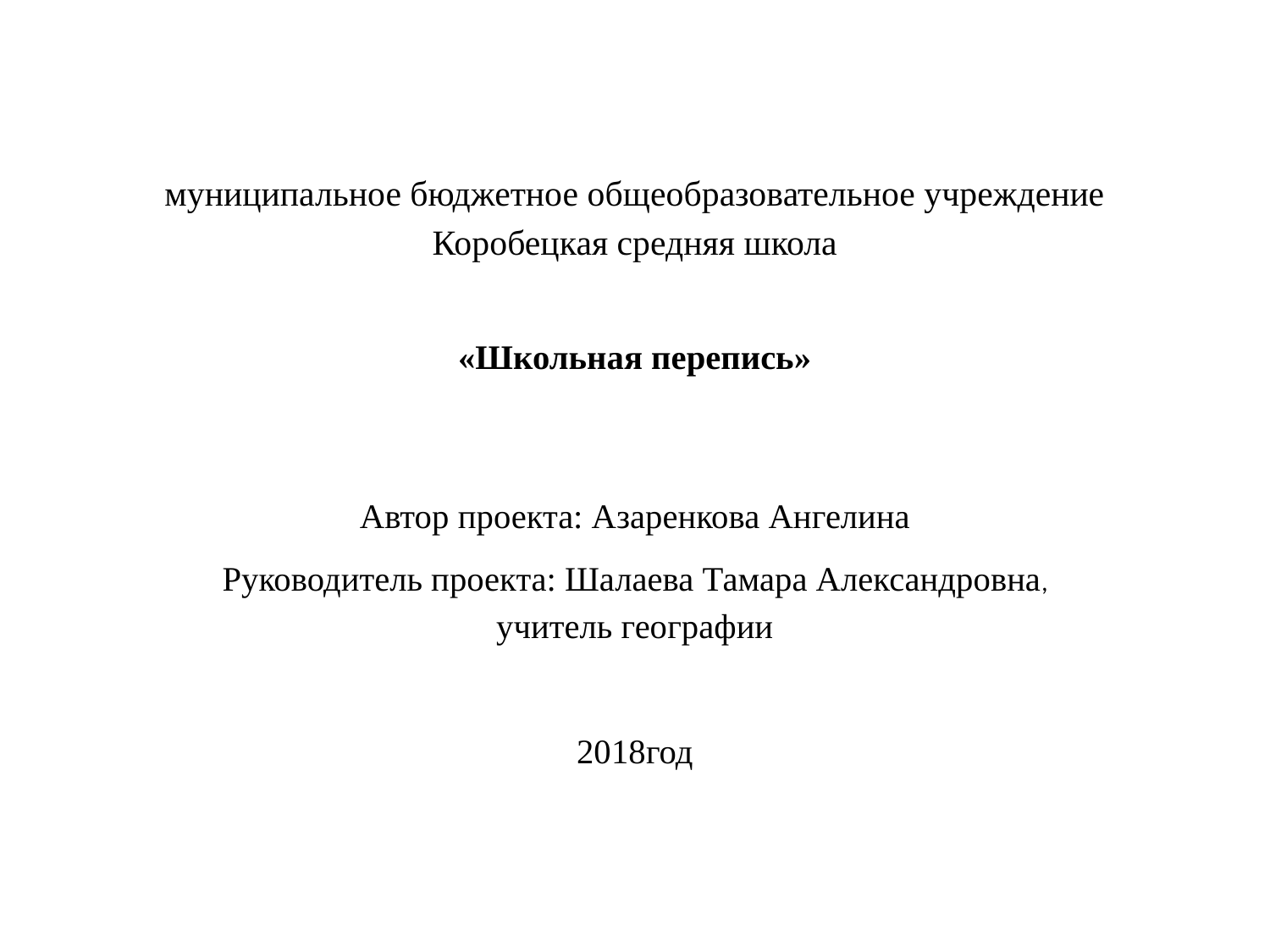

# муниципальное бюджетное общеобразовательное учреждение Коробецкая средняя школа

«Школьная перепись»

Автор проекта: Азаренкова Ангелина
Руководитель проекта: Шалаева Тамара Александровна, учитель географии

2018год